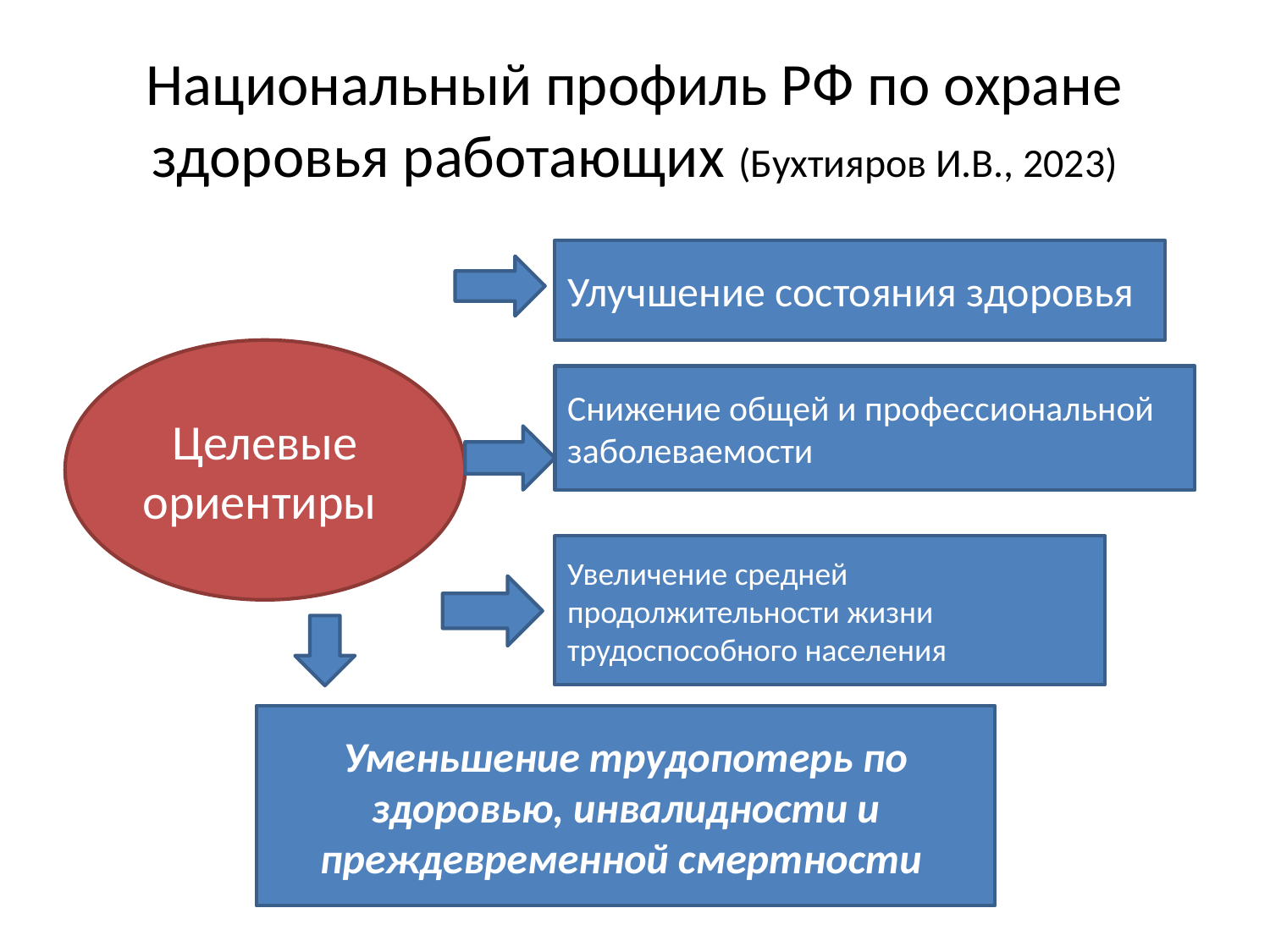

# Национальный профиль РФ по охране здоровья работающих (Бухтияров И.В., 2023)
Улучшение состояния здоровья

Целевые ориентиры
Снижение общей и профессиональной заболеваемости

Увеличение средней продолжительности жизни трудоспособного населения

Уменьшение трудопотерь по здоровью, инвалидности и преждевременной смертности